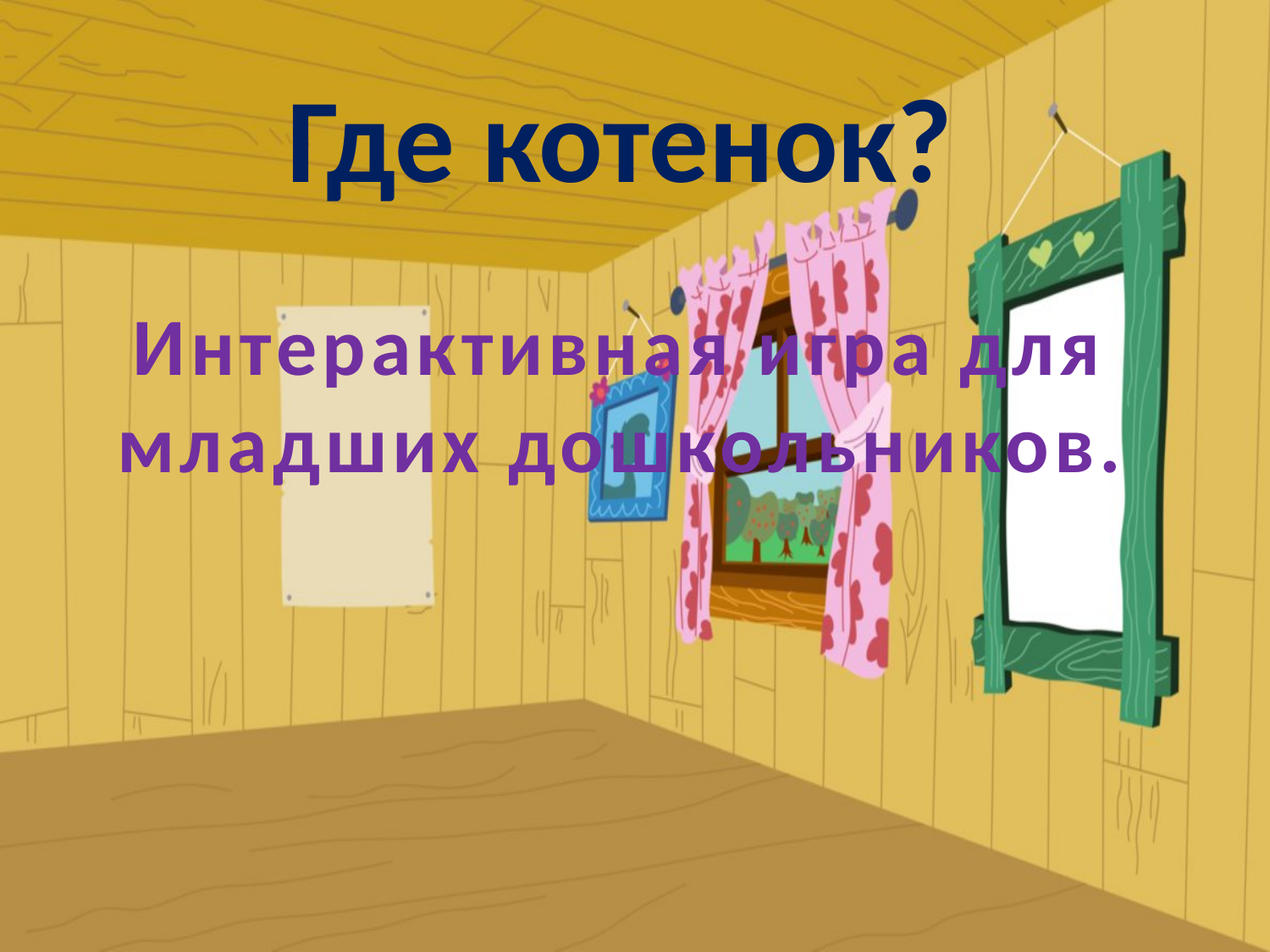

# Где котенок? Интерактивная игра для младших дошкольников.